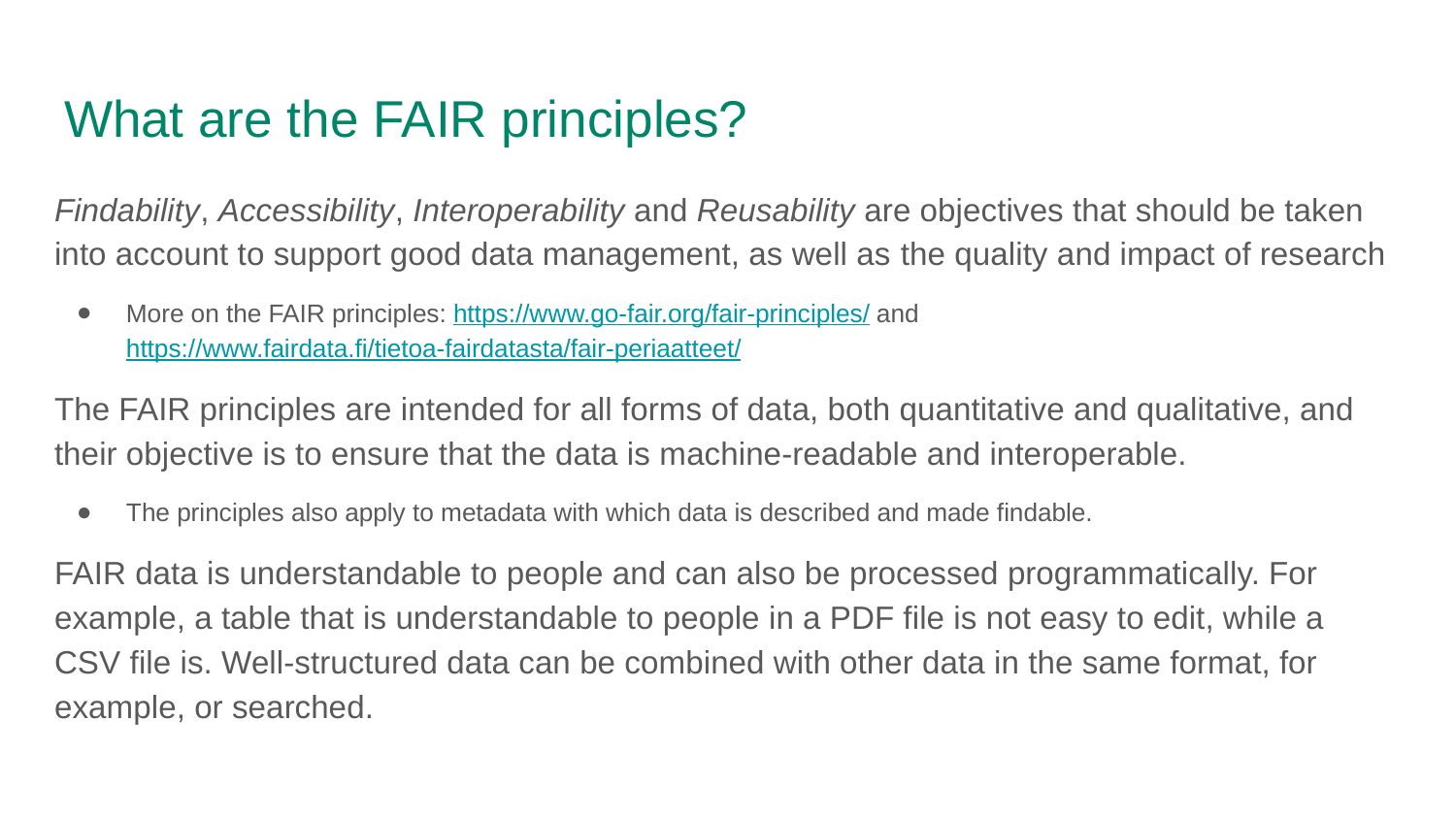

# What are the FAIR principles?
Findability, Accessibility, Interoperability and Reusability are objectives that should be taken into account to support good data management, as well as the quality and impact of research
More on the FAIR principles: https://www.go-fair.org/fair-principles/ and https://www.fairdata.fi/tietoa-fairdatasta/fair-periaatteet/
The FAIR principles are intended for all forms of data, both quantitative and qualitative, and their objective is to ensure that the data is machine-readable and interoperable.
The principles also apply to metadata with which data is described and made findable.
FAIR data is understandable to people and can also be processed programmatically. For example, a table that is understandable to people in a PDF file is not easy to edit, while a CSV file is. Well-structured data can be combined with other data in the same format, for example, or searched.